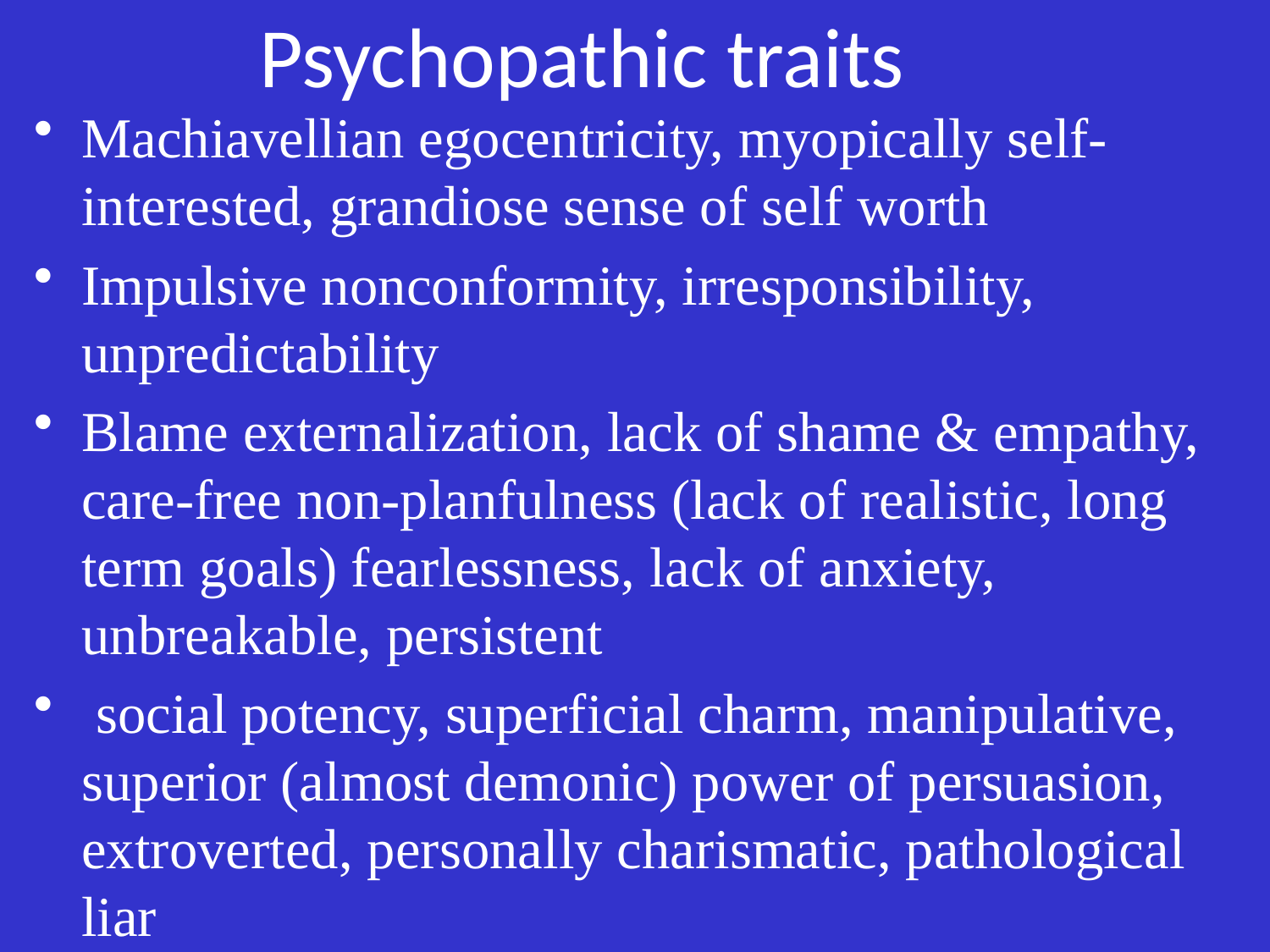

# Psychopathic traits
Machiavellian egocentricity, myopically self-interested, grandiose sense of self worth
Impulsive nonconformity, irresponsibility, unpredictability
Blame externalization, lack of shame & empathy, care-free non-planfulness (lack of realistic, long term goals) fearlessness, lack of anxiety, unbreakable, persistent
 social potency, superficial charm, manipulative, superior (almost demonic) power of persuasion, extroverted, personally charismatic, pathological liar